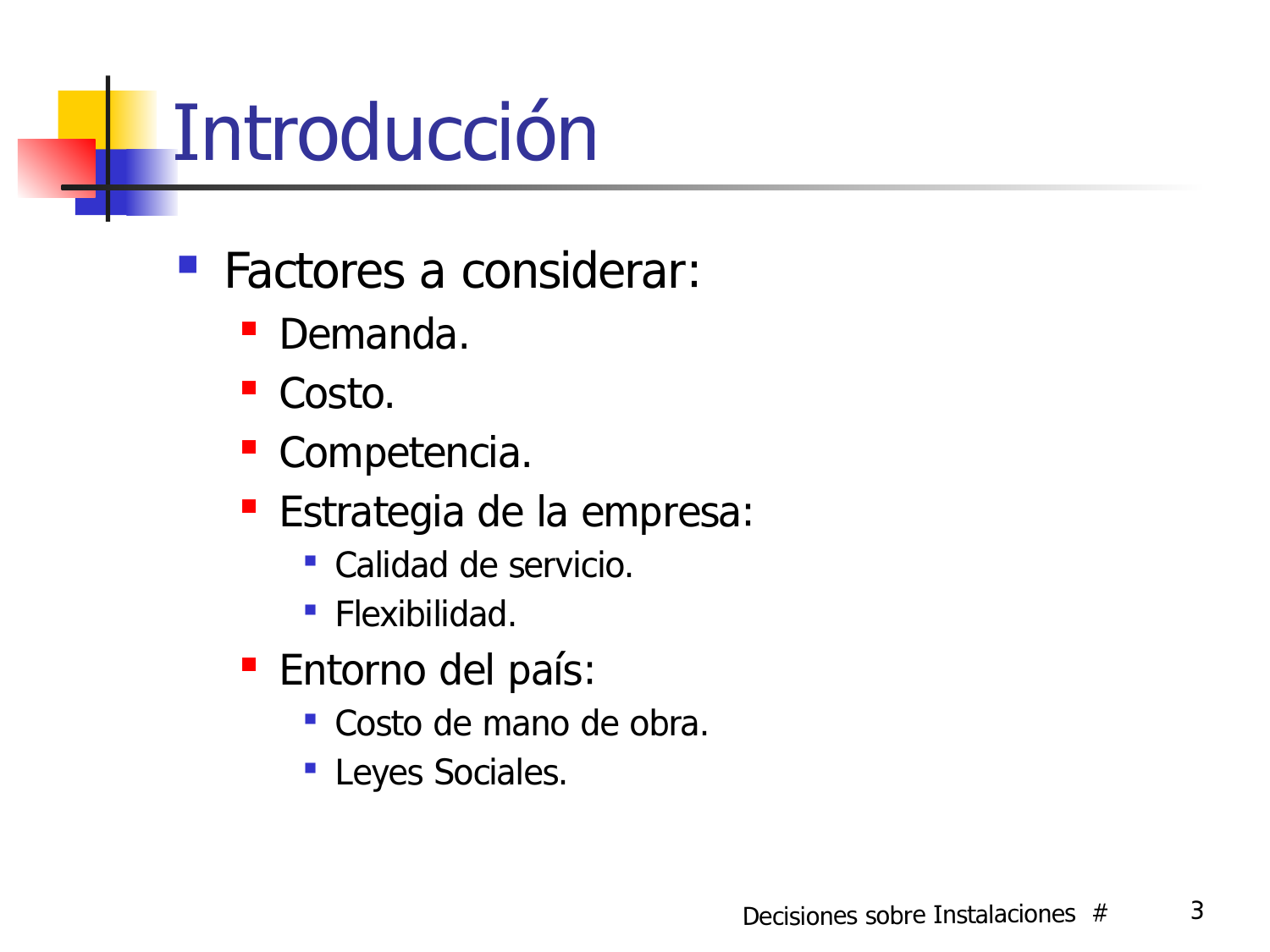

# Introducción
Factores a considerar:
Demanda.
Costo.
Competencia.
Estrategia de la empresa:
Calidad de servicio.
Flexibilidad.
Entorno del país:
Costo de mano de obra.
Leyes Sociales.
3
Decisiones sobre Instalaciones  #